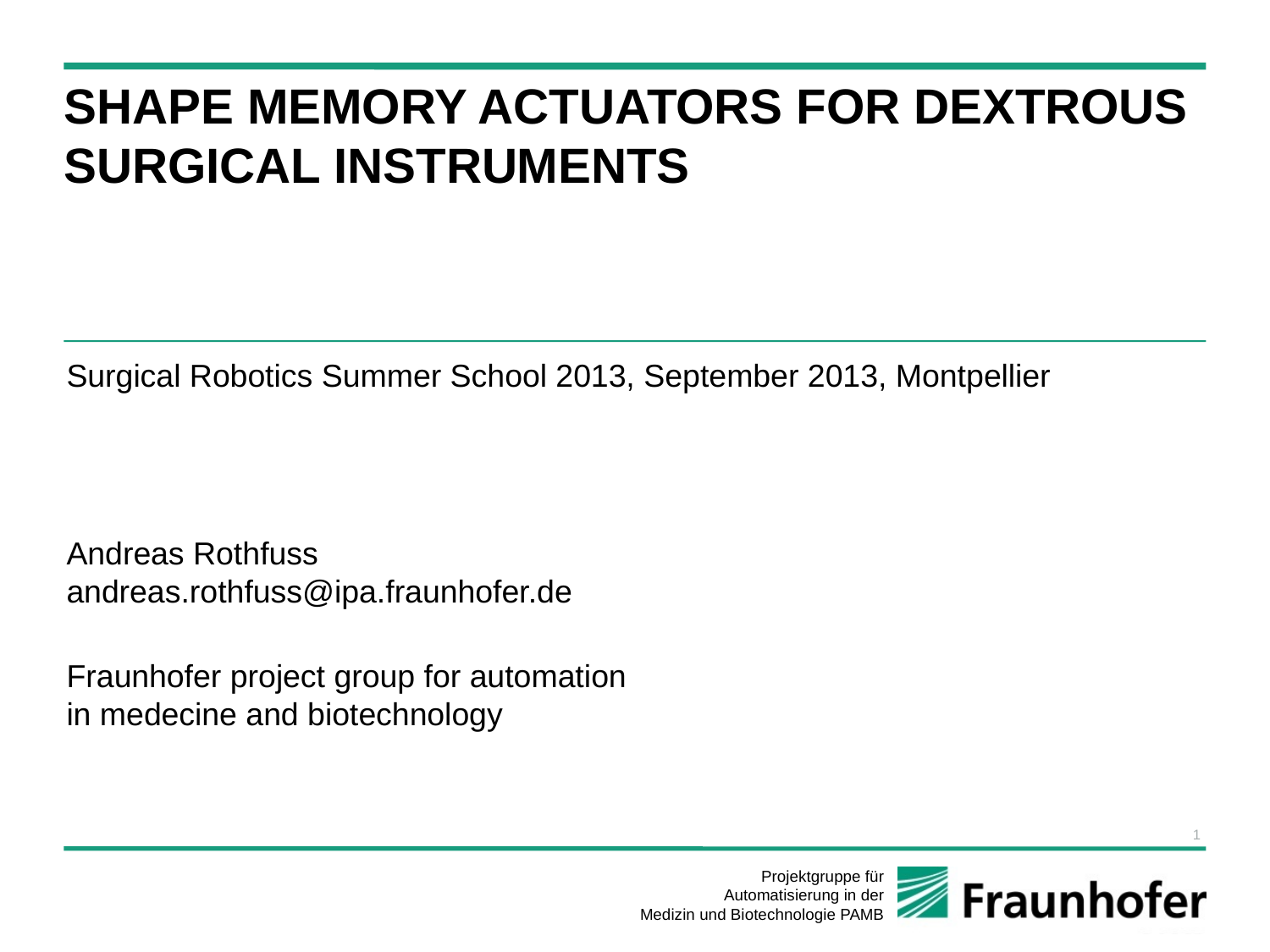

# SHAPE MEMORY ACTUATORS FOR DEXTROUS SURGICAL INSTRUMENTS
Surgical Robotics Summer School 2013, September 2013, Montpellier

Andreas Rothfuss
andreas.rothfuss@ipa.fraunhofer.de

Fraunhofer project group for automation
in medecine and biotechnology